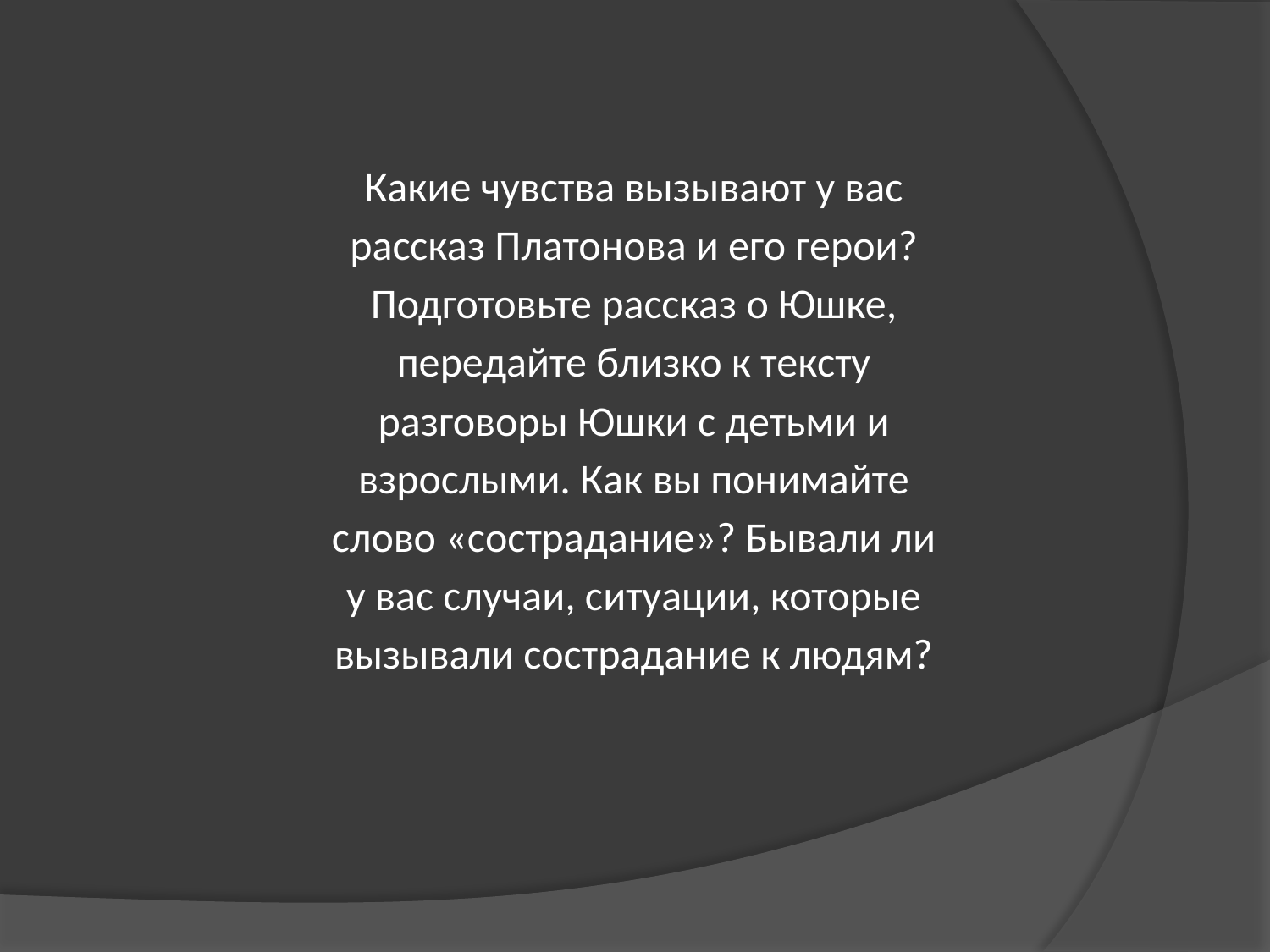

Какие чувства вызывают у вас рассказ Платонова и его герои? Подготовьте рассказ о Юшке, передайте близко к тексту разговоры Юшки с детьми и взрослыми. Как вы понимайте слово «сострадание»? Бывали ли у вас случаи, ситуации, которые вызывали сострадание к людям?